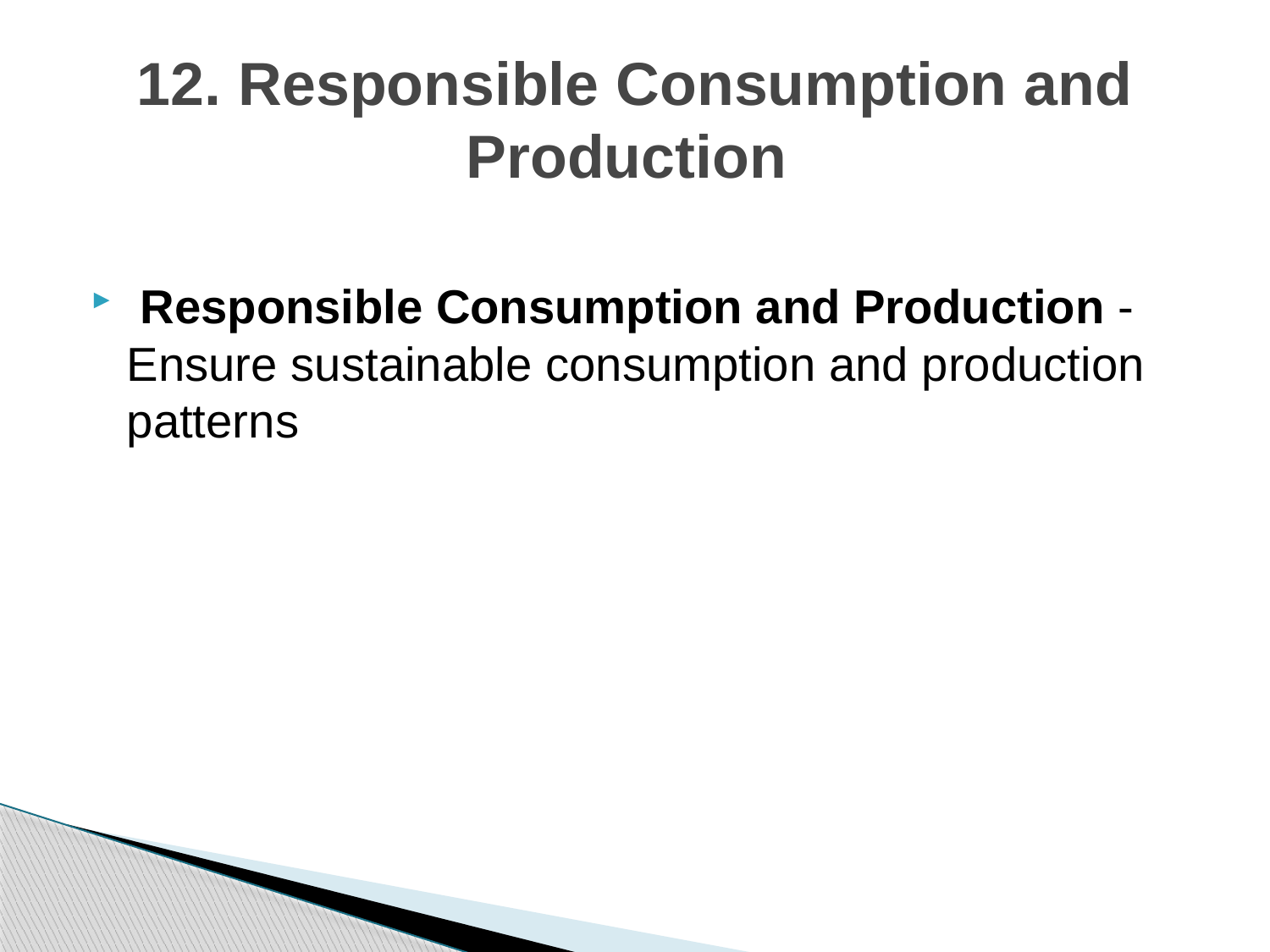

# 12. Responsible Consumption and Production

 Responsible Consumption and Production - Ensure sustainable consumption and production patterns